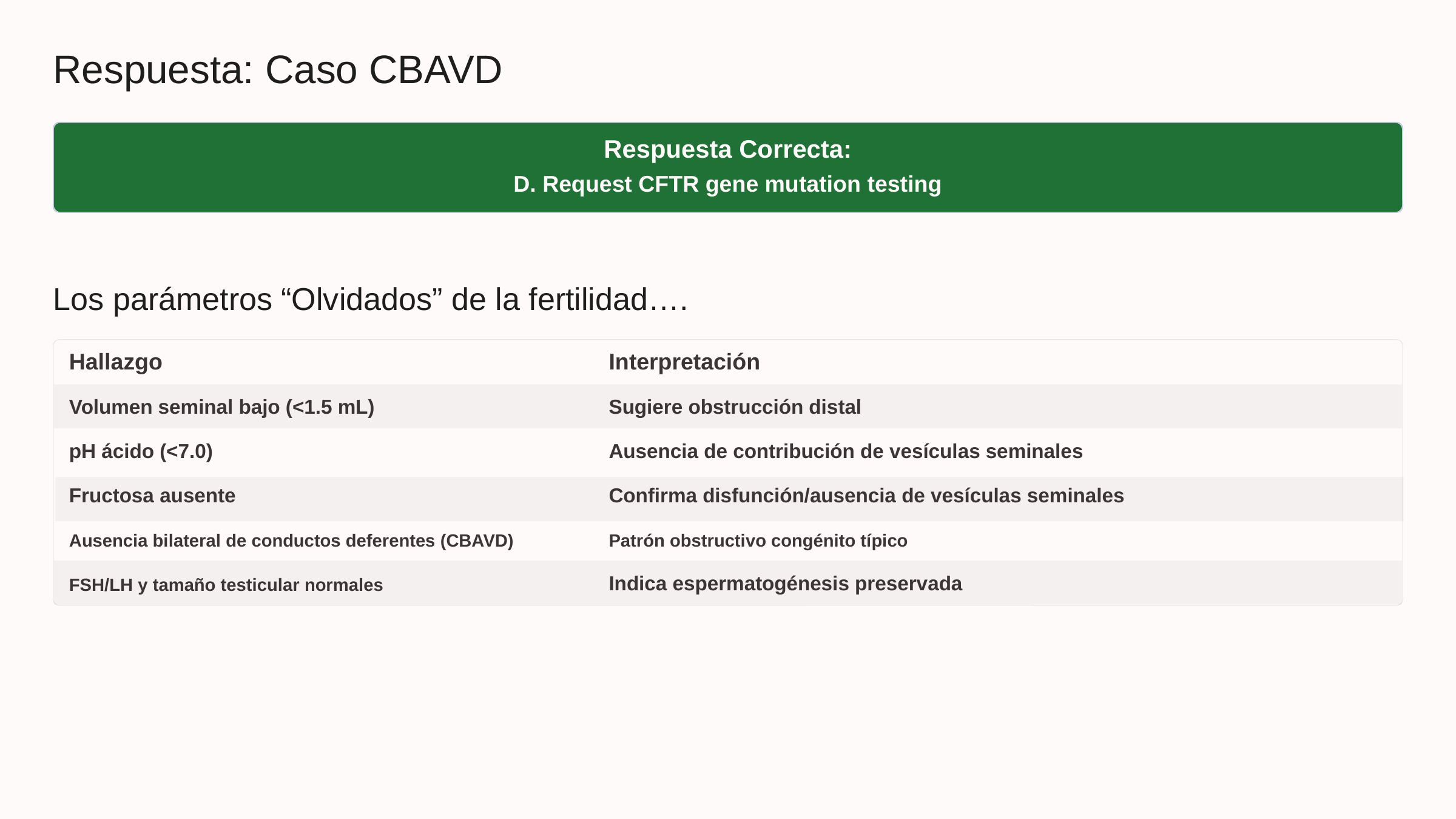

Respuesta: Caso CBAVD

Respuesta Correcta:
D. Request CFTR gene mutation testing
Los parámetros “Olvidados” de la fertilidad….

Hallazgo
Interpretación

Volumen seminal bajo (<1.5 mL)
Sugiere obstrucción distal

pH ácido (<7.0)
Ausencia de contribución de vesículas seminales

Fructosa ausente
Confirma disfunción/ausencia de vesículas seminales

Ausencia bilateral de conductos deferentes (CBAVD)
Patrón obstructivo congénito típico

FSH/LH y tamaño testicular normales
Indica espermatogénesis preservada